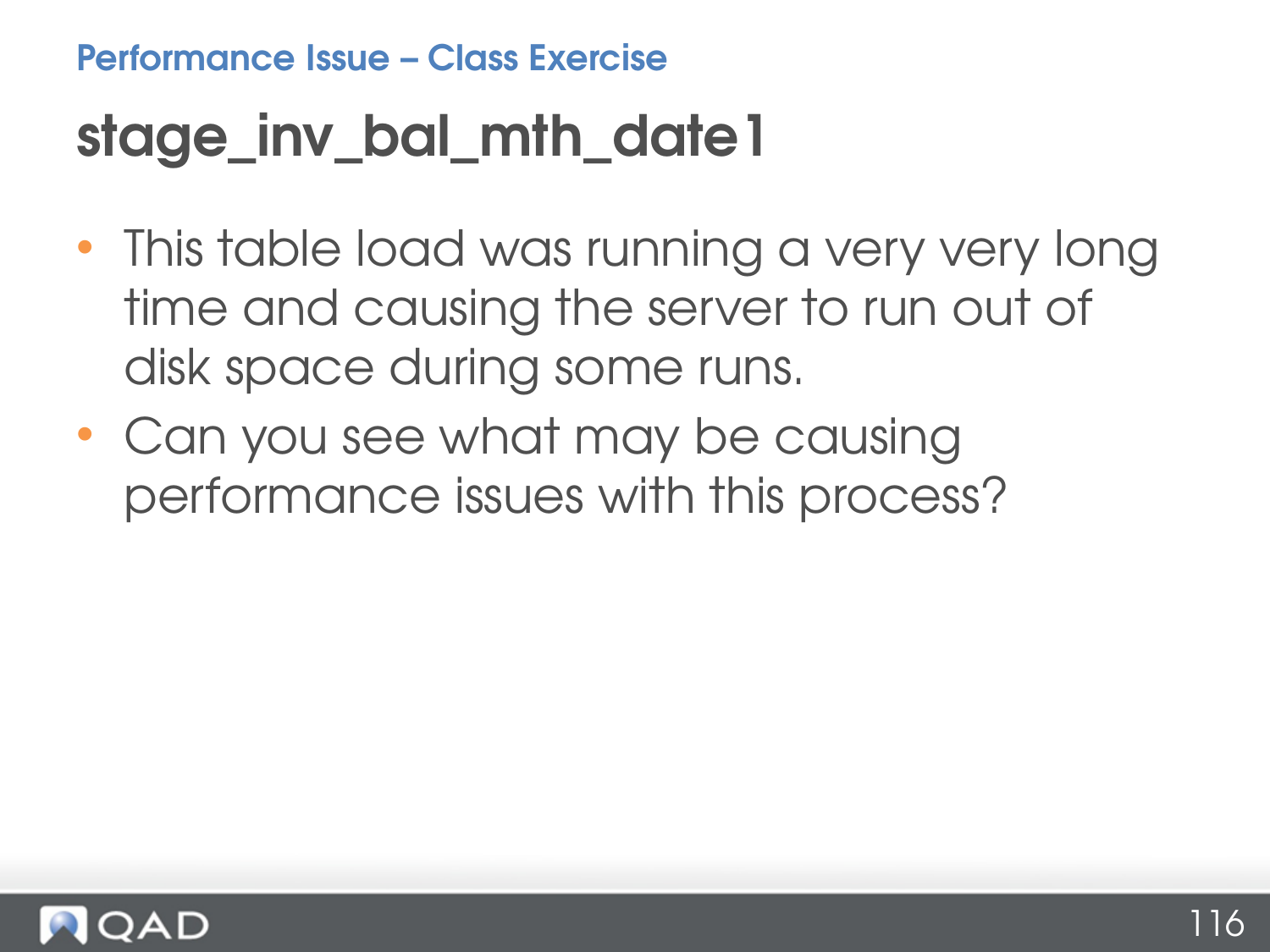

Performance Issue – Class Exercise
# stage_inv_bal_mth_date1
This table load was running a very very long time and causing the server to run out of disk space during some runs.
Can you see what may be causing performance issues with this process?
116